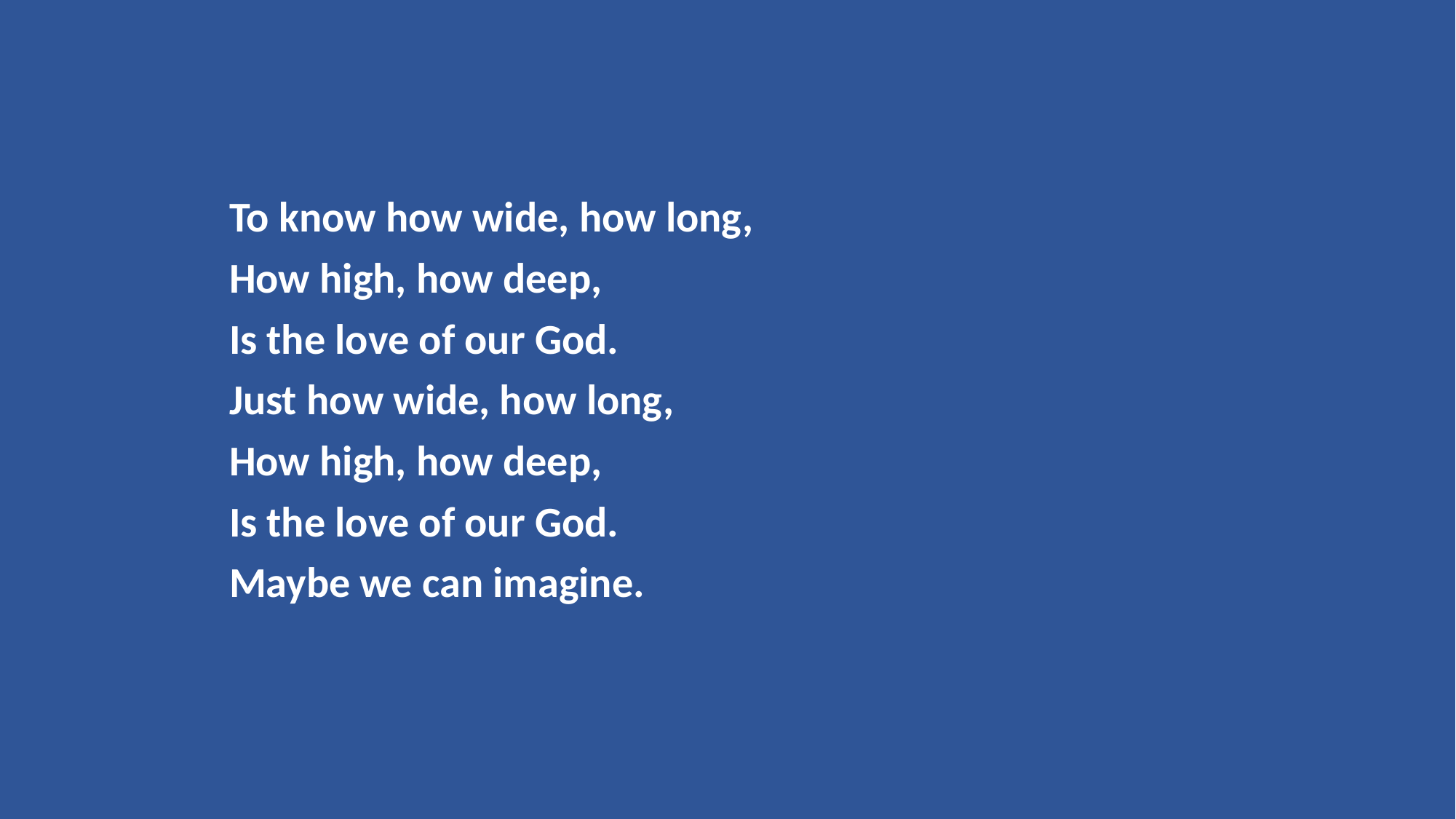

To know how wide, how long,
How high, how deep,
Is the love of our God.
Just how wide, how long,
How high, how deep,
Is the love of our God.
Maybe we can imagine.